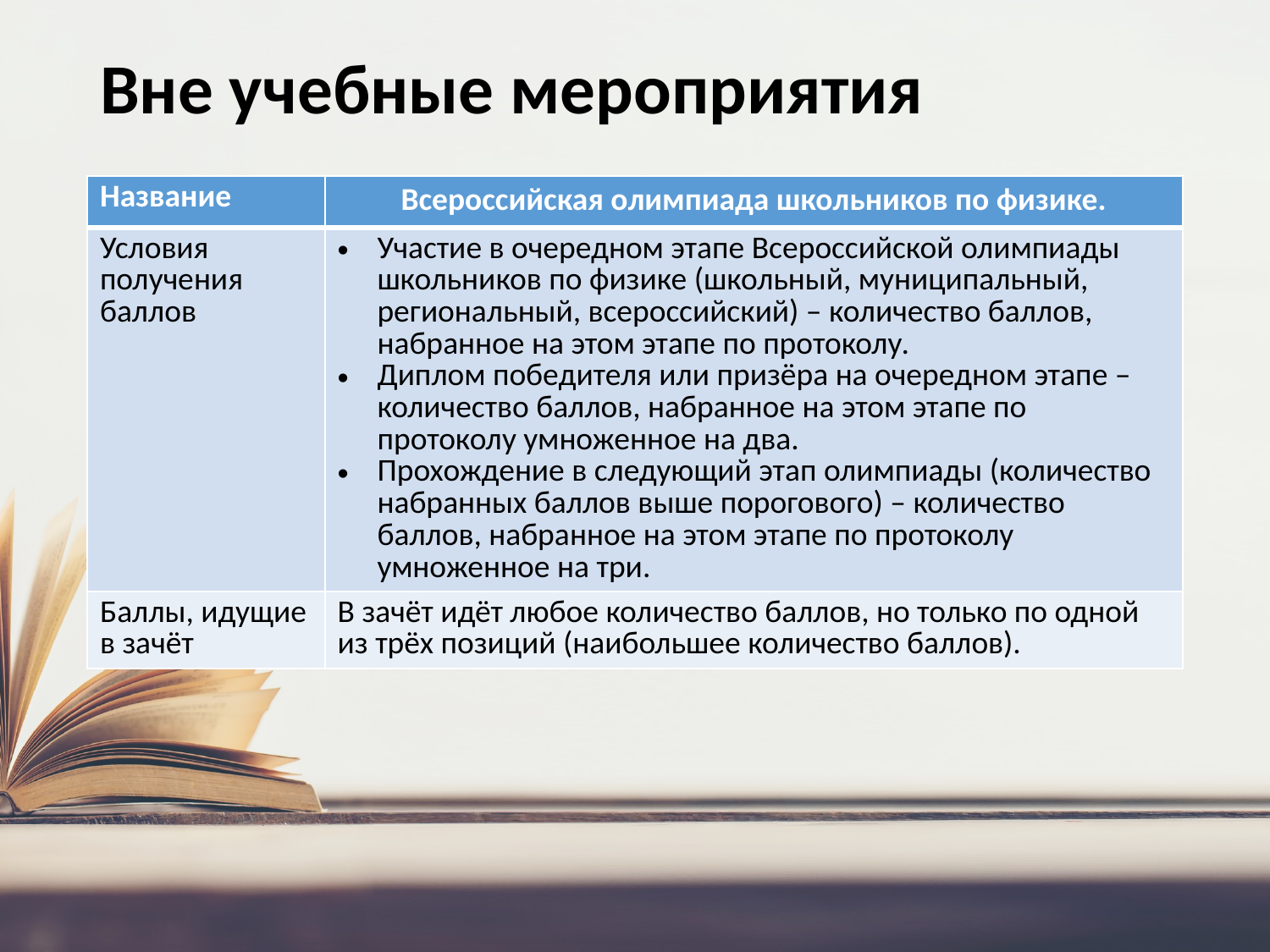

# Вне учебные мероприятия
| Название | Всероссийская олимпиада школьников по физике. |
| --- | --- |
| Условия получения баллов | Участие в очередном этапе Всероссийской олимпиады школьников по физике (школьный, муниципальный, региональный, всероссийский) – количество баллов, набранное на этом этапе по протоколу. Диплом победителя или призёра на очередном этапе – количество баллов, набранное на этом этапе по протоколу умноженное на два. Прохождение в следующий этап олимпиады (количество набранных баллов выше порогового) – количество баллов, набранное на этом этапе по протоколу умноженное на три. |
| Баллы, идущие в зачёт | В зачёт идёт любое количество баллов, но только по одной из трёх позиций (наибольшее количество баллов). |